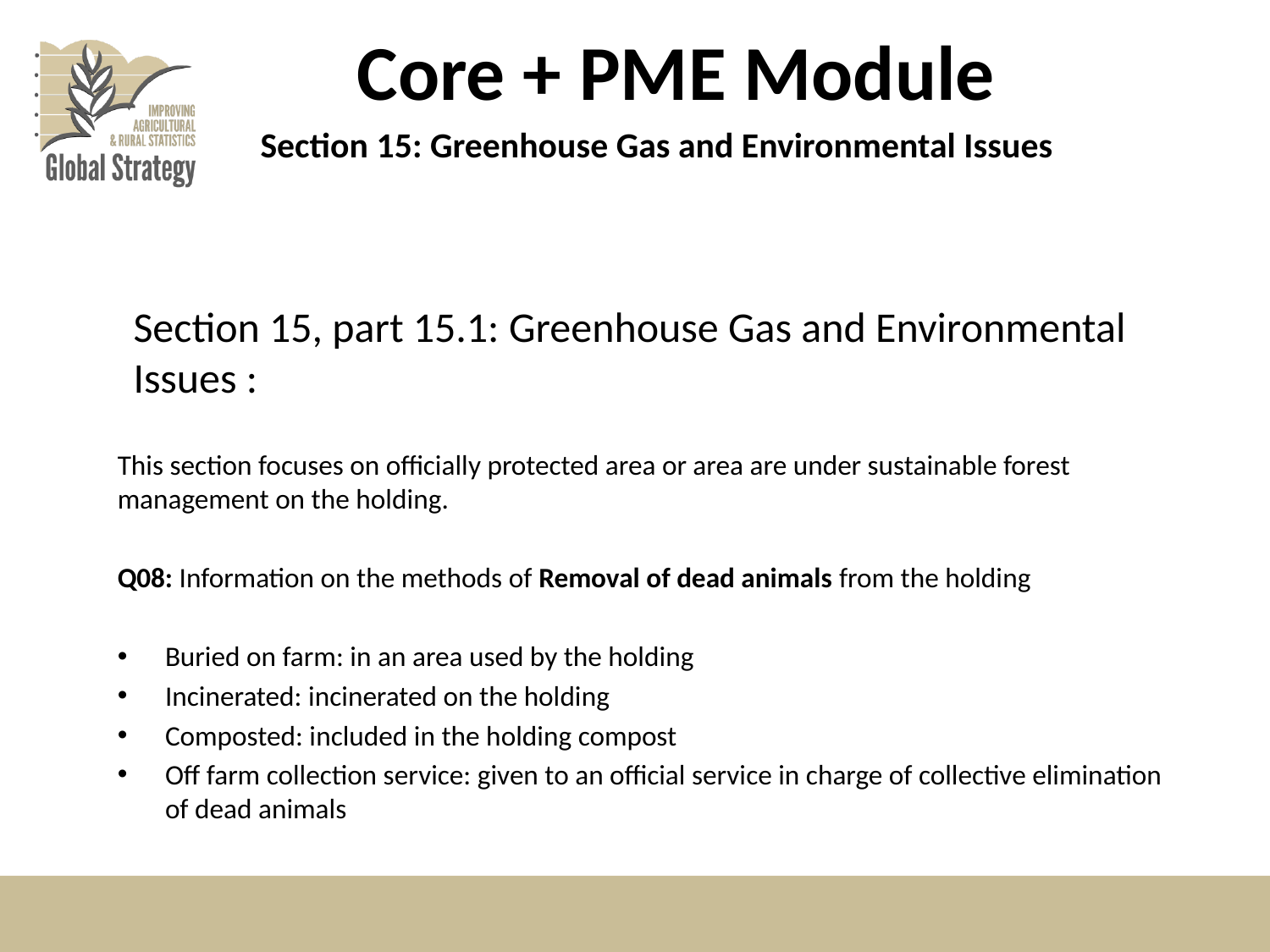

# Core + PME Module
Section 15: Greenhouse Gas and Environmental Issues

Section 15, part 15.1: Greenhouse Gas and Environmental Issues :

This section focuses on officially protected area or area are under sustainable forest management on the holding.

Q08: Information on the methods of Removal of dead animals from the holding

Buried on farm: in an area used by the holding
Incinerated: incinerated on the holding
Composted: included in the holding compost
Off farm collection service: given to an official service in charge of collective elimination of dead animals